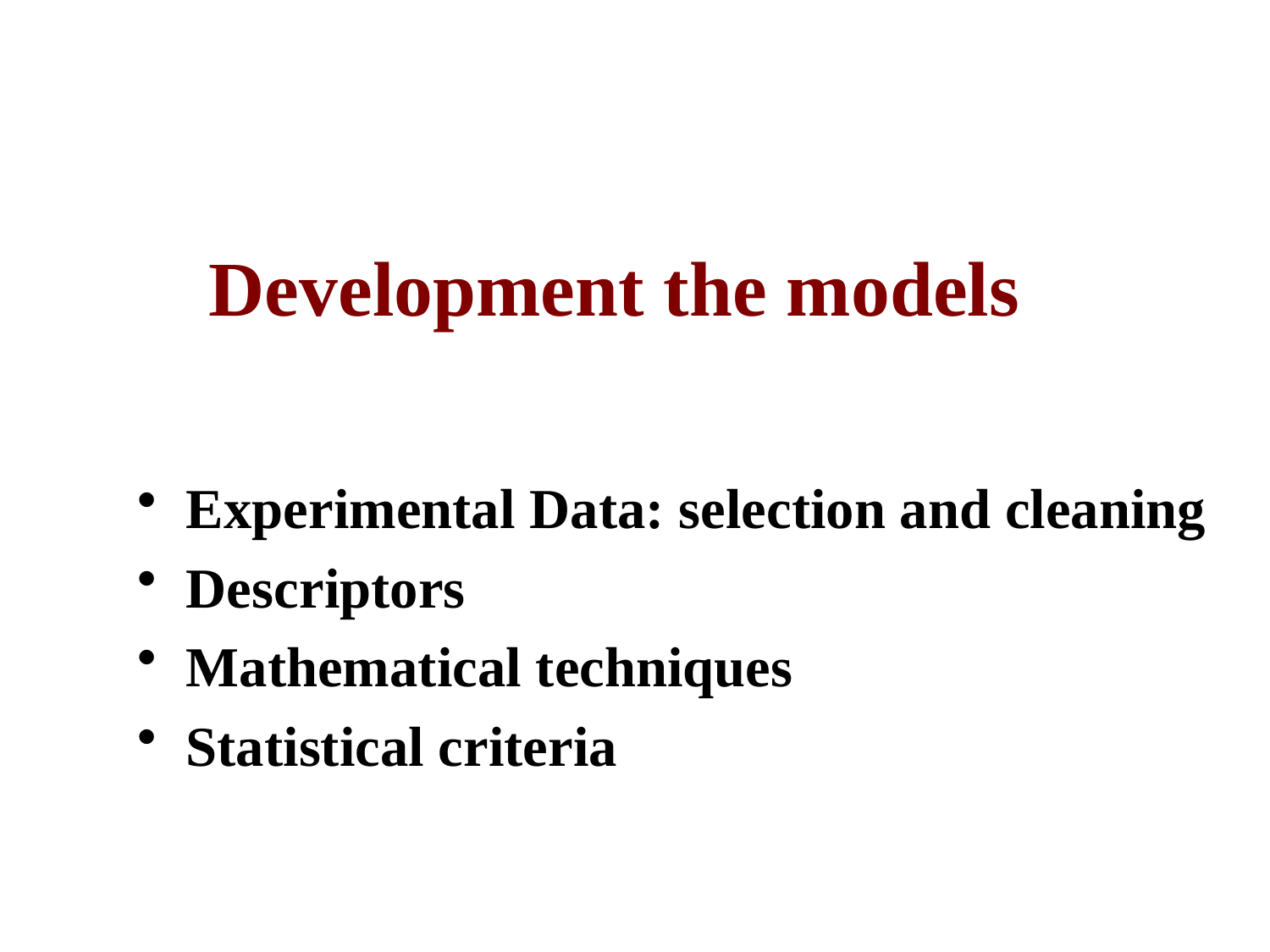

# Development the models
  Experimental Data: selection and cleaning
  Descriptors
  Mathematical techniques
  Statistical criteria